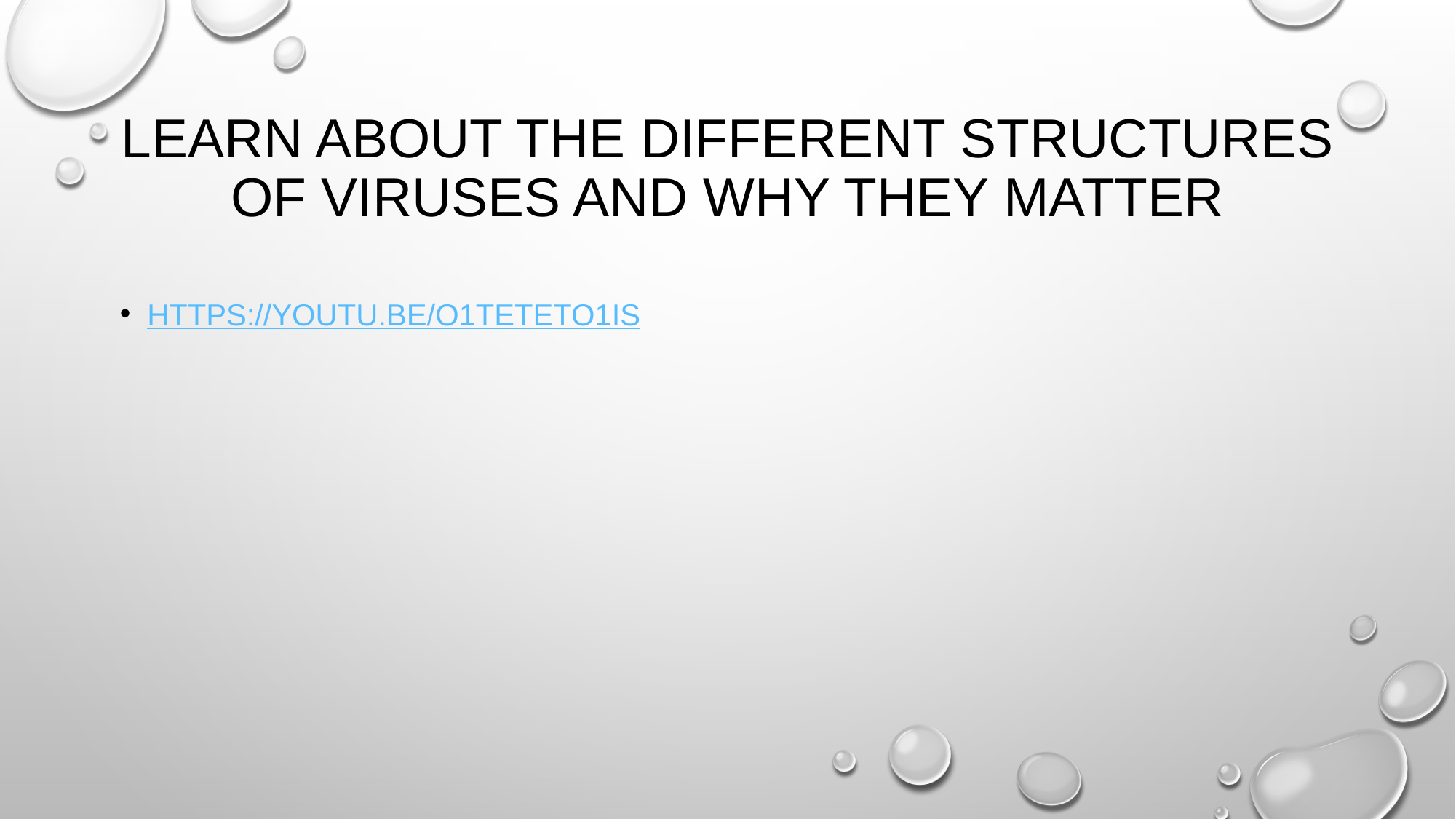

# Learn about the different structures of viruses and why they matter
https://youtu.be/O1TetEto1Is